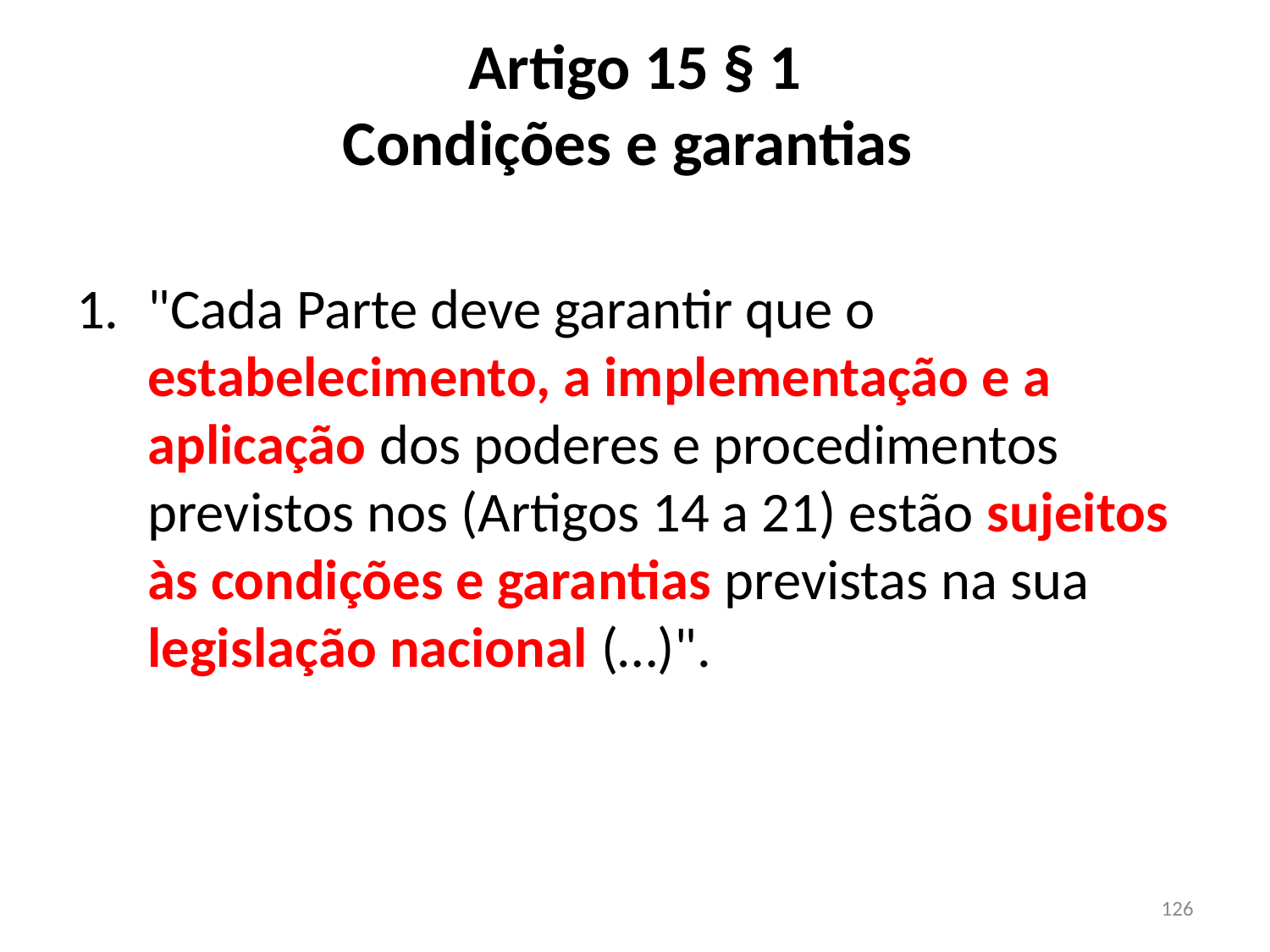

# Artigo 15 § 1 Condições e garantias
"Cada Parte deve garantir que o estabelecimento, a implementação e a aplicação dos poderes e procedimentos previstos nos (Artigos 14 a 21) estão sujeitos às condições e garantias previstas na sua legislação nacional (…)".
126